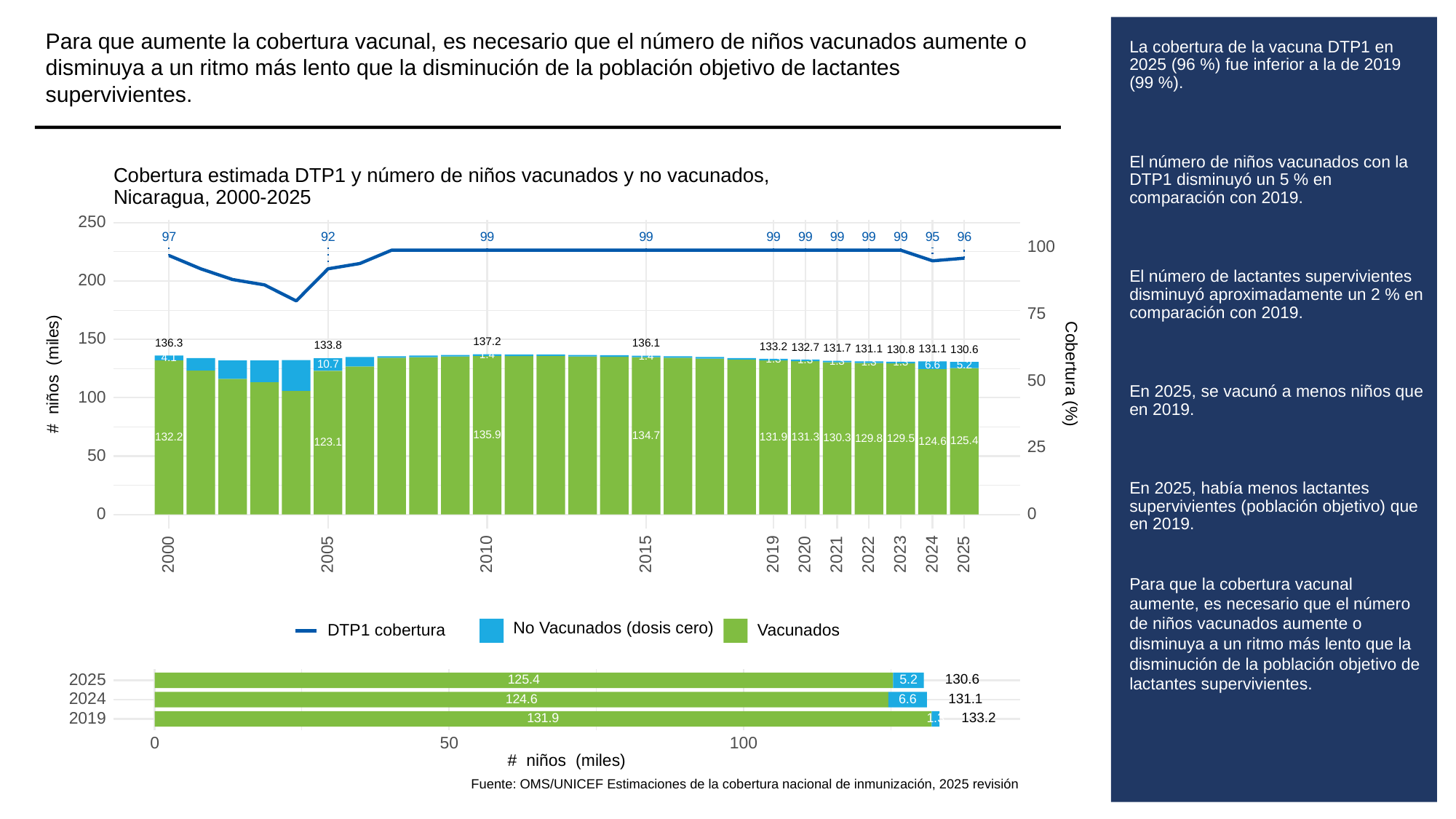

Para que aumente la cobertura vacunal, es necesario que el número de niños vacunados aumente o disminuya a un ritmo más lento que la disminución de la población objetivo de lactantes supervivientes.
# La cobertura de la vacuna DTP1 en 2025 (96 %) fue inferior a la de 2019 (99 %).

El número de niños vacunados con la DTP1 disminuyó un 5 % en comparación con 2019.

El número de lactantes supervivientes disminuyó aproximadamente un 2 % en comparación con 2019.

En 2025, se vacunó a menos niños que en 2019.

En 2025, había menos lactantes supervivientes (población objetivo) que en 2019.

Para que la cobertura vacunal aumente, es necesario que el número de niños vacunados aumente o disminuya a un ritmo más lento que la disminución de la población objetivo de lactantes supervivientes.

Cobertura estimada DTP1 y número de niños vacunados y no vacunados,
Nicaragua, 2000-2025
250

97
92
99
99
99
99
99
99
99
95
96
100

200

75

150
137.2
136.3
136.1

133.8
133.2
132.7
131.7
131.1
131.1
130.8
130.6
1.4
1.4
4.1

1.3

1.3

1.3

1.3

1.3

10.7

5.2
6.6

#  niños  (miles)
Cobertura (%)

50

100

135.9
134.7
132.2
131.9
131.3
130.3
129.8
129.5
125.4
124.6
123.1
25
50

0
0

2023
2000
2005
2010
2015
2019
2020
2021
2022
2024
2025

No Vacunados (dosis cero)
DTP1 cobertura
Vacunados

2025
130.6
125.4
5.2

2024
131.1
124.6
6.6

2019
133.2
131.9
1.3

0
50
100
#  niños  (miles)
Fuente: OMS/UNICEF Estimaciones de la cobertura nacional de inmunización, 2025 revisión